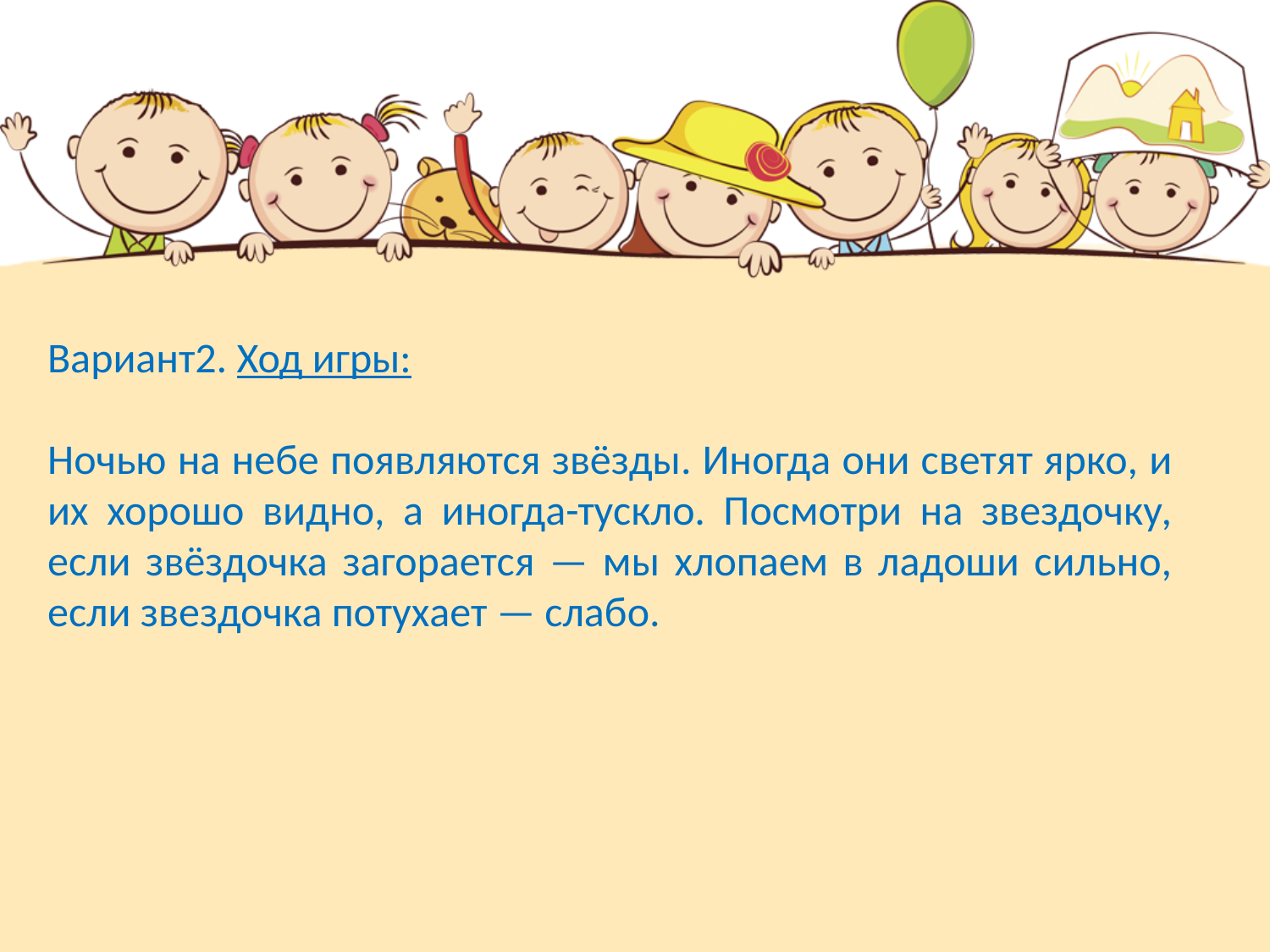

Вариант2. Ход игры:
Ночью на небе появляются звёзды. Иногда они светят ярко, и их хорошо видно, а иногда-тускло. Посмотри на звездочку, если звёздочка загорается — мы хлопаем в ладоши сильно, если звездочка потухает — слабо.